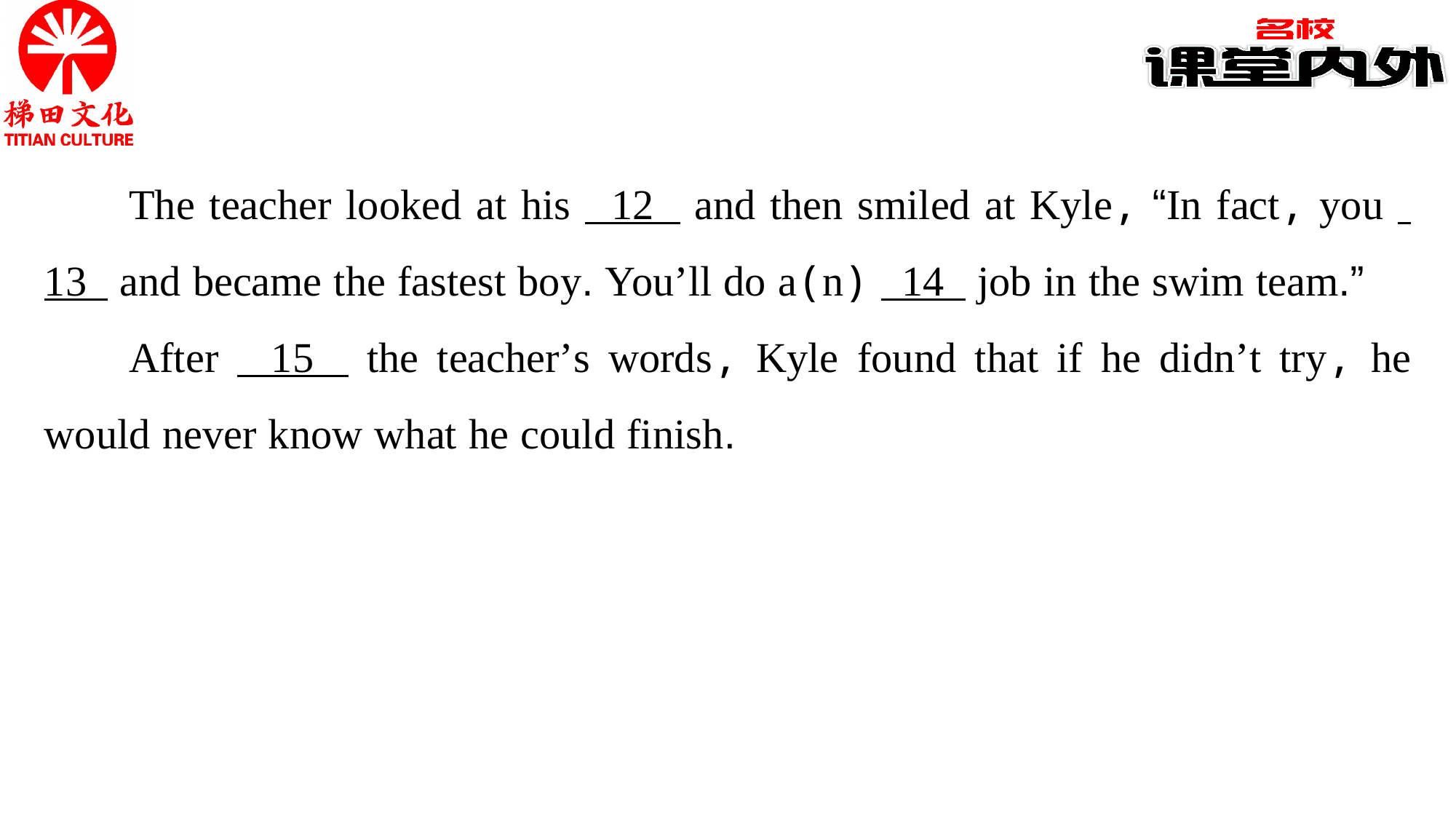

The teacher looked at his   12   and then smiled at Kyle, “In fact, you   13   and became the fastest boy. You’ll do a(n)   14   job in the swim team.”
After   15   the teacher’s words, Kyle found that if he didn’t try, he would never know what he could finish.